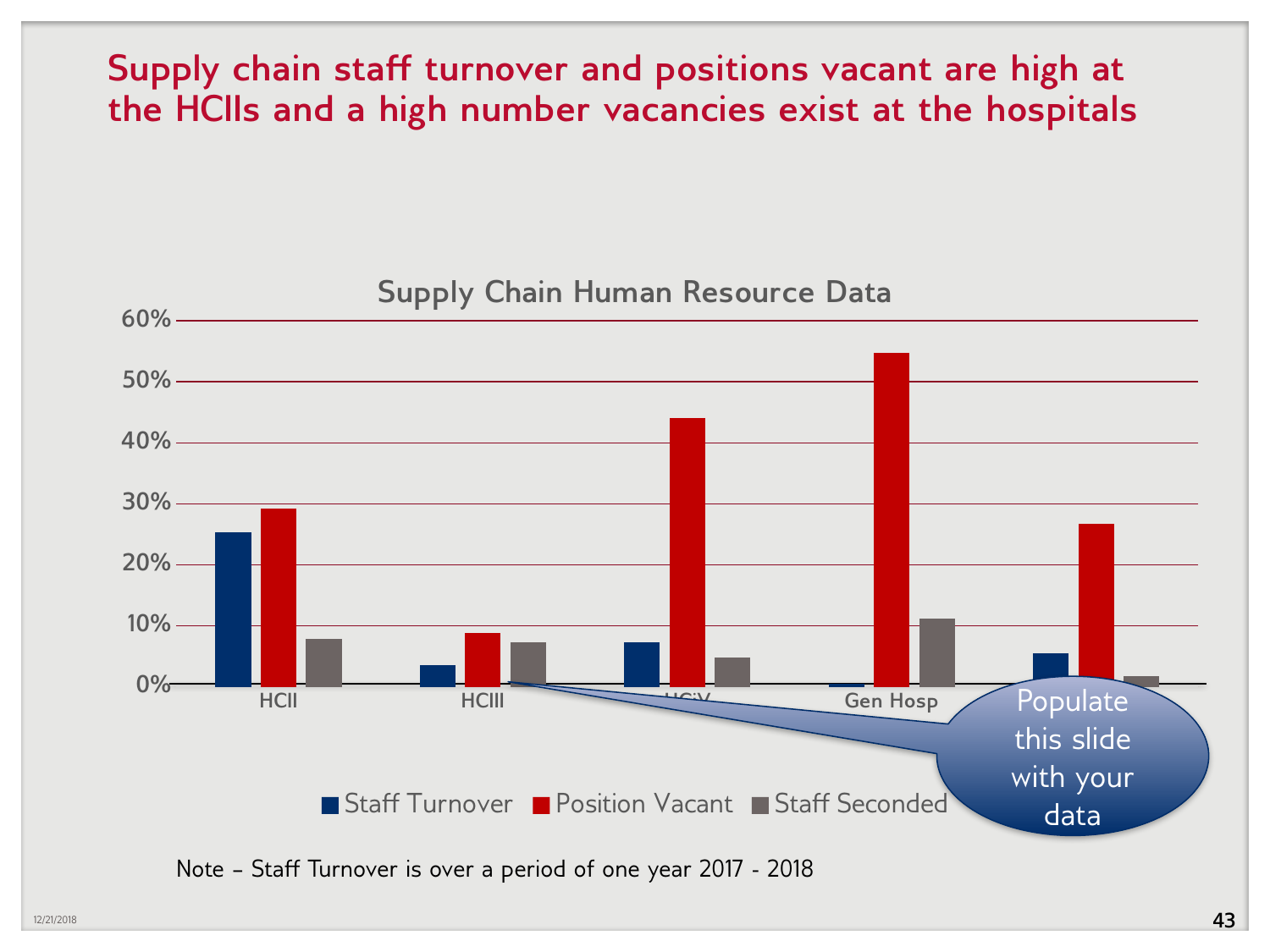

# Supply chain staff turnover and positions vacant are high at the HCIIs and a high number vacancies exist at the hospitals

### Chart: Supply Chain Human Resource Data

| Category | Staff Turnover | Position Vacant | Staff Seconded |
|---|---|---|---|
| HCII | 0.25286521371974935 | 0.2924253248859759 | 0.07799359962321274 |
| HCIII | 0.03570962884695148 | 0.08814594583458567 | 0.07355982947214465 |
| HCiV | 0.07246376811594203 | 0.4407874260815438 | 0.04738562091503268 |
| Gen Hosp | 0.0042043984476067275 | 0.547187110918638 | 0.11126847290640395 |
| Reg Ref | 0.054945054945054944 | 0.2671772671772672 | 0.017094017094017096 |
Populate this slide with your data
Note – Staff Turnover is over a period of one year 2017 - 2018
12/21/2018
43